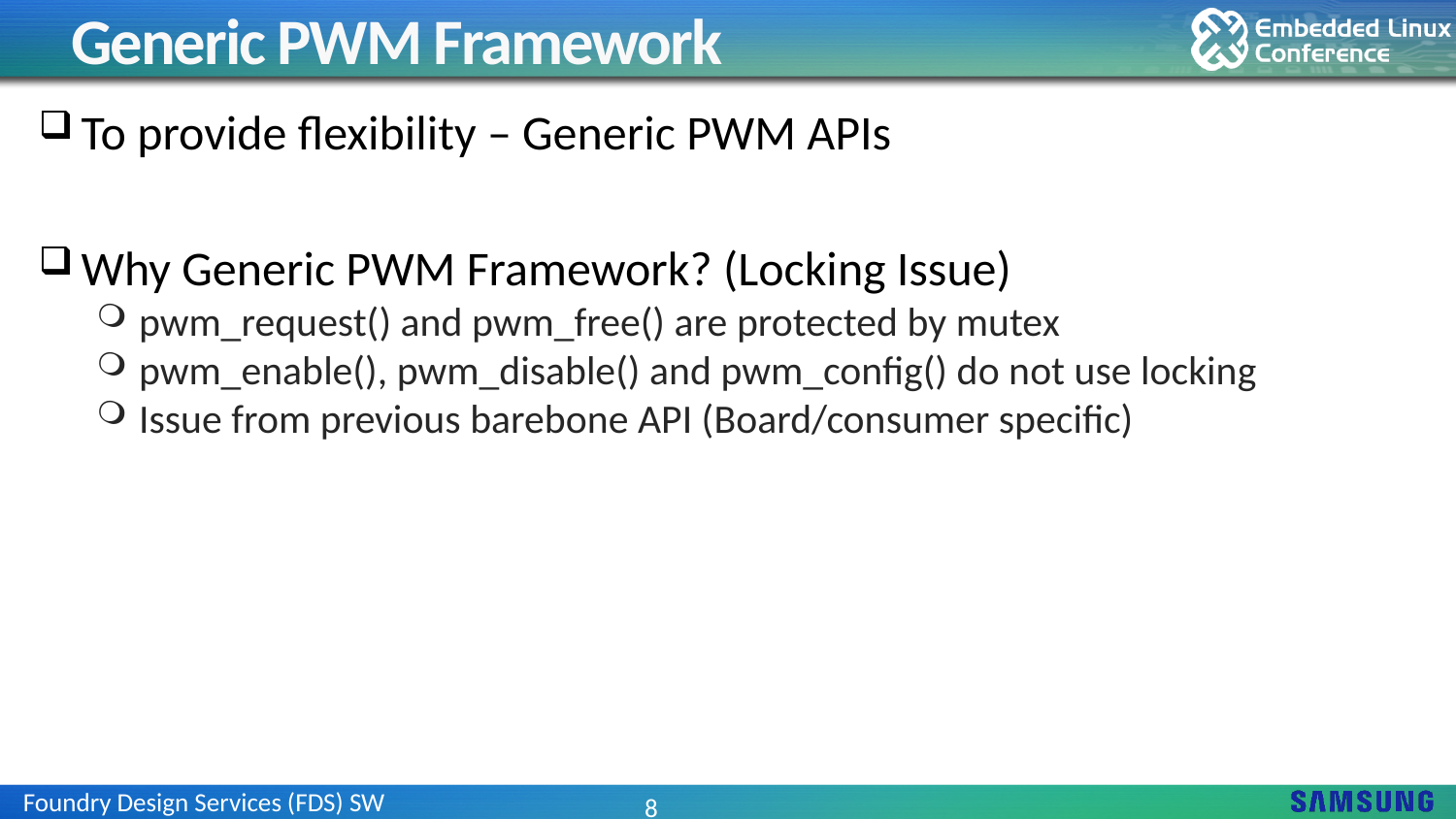

# Generic PWM Framework
To provide flexibility – Generic PWM APIs

Why Generic PWM Framework? (Locking Issue)
pwm_request() and pwm_free() are protected by mutex
pwm_enable(), pwm_disable() and pwm_config() do not use locking
Issue from previous barebone API (Board/consumer specific)